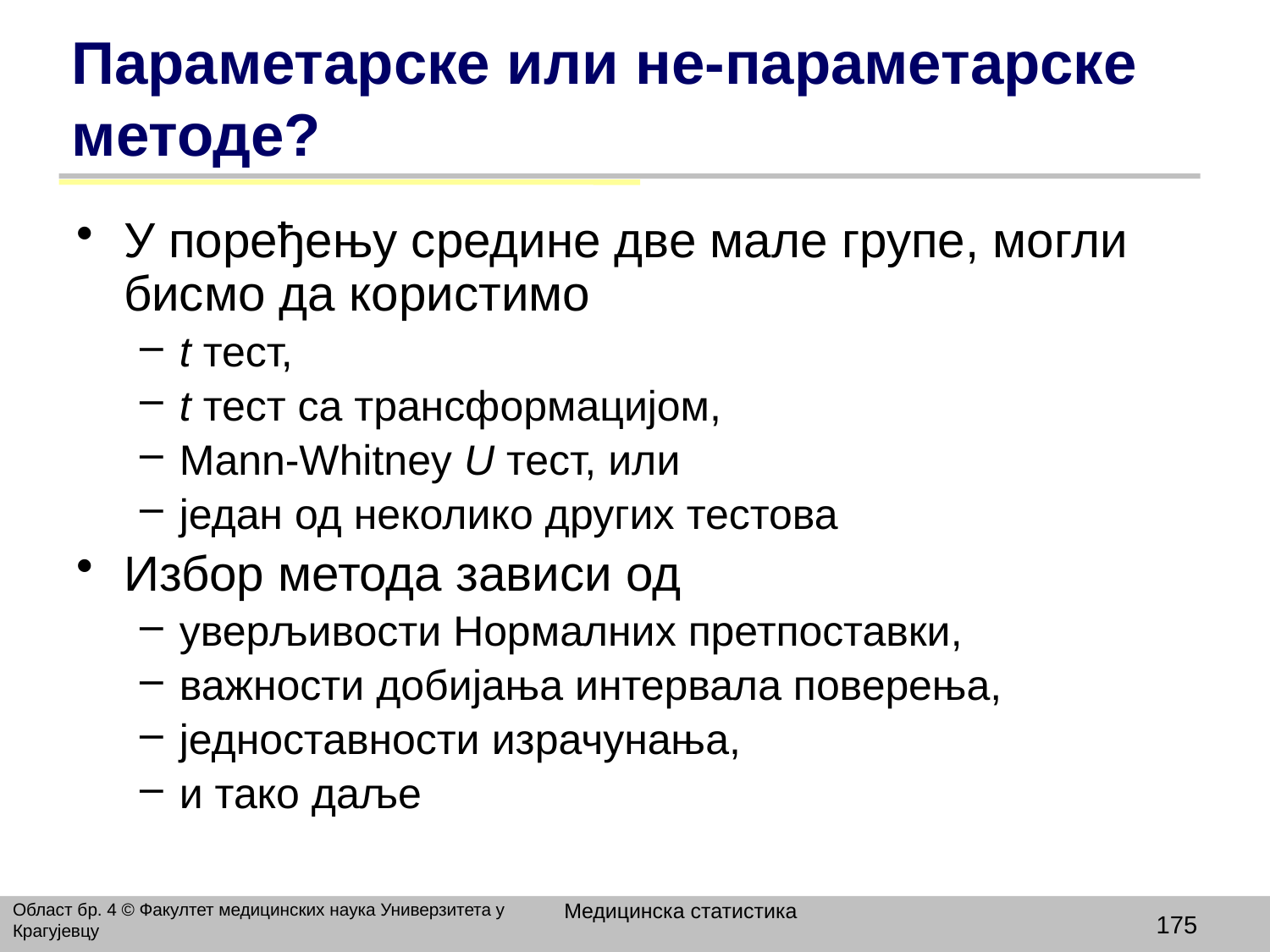

# Параметарске или не-параметарске методе?
У поређењу средине две мале групе, могли бисмо да користимо
t тест,
t тест са трансформацијом,
Мann-Whitney U тест, или
један од неколико других тестова
Избор метода зависи од
уверљивости Нормалних претпоставки,
важности добијања интервала поверења,
једноставности израчунања,
и тако даље
Медицинска статистика
Област бр. 4 © Факултет медицинских наука Универзитета у Крагујевцу
175